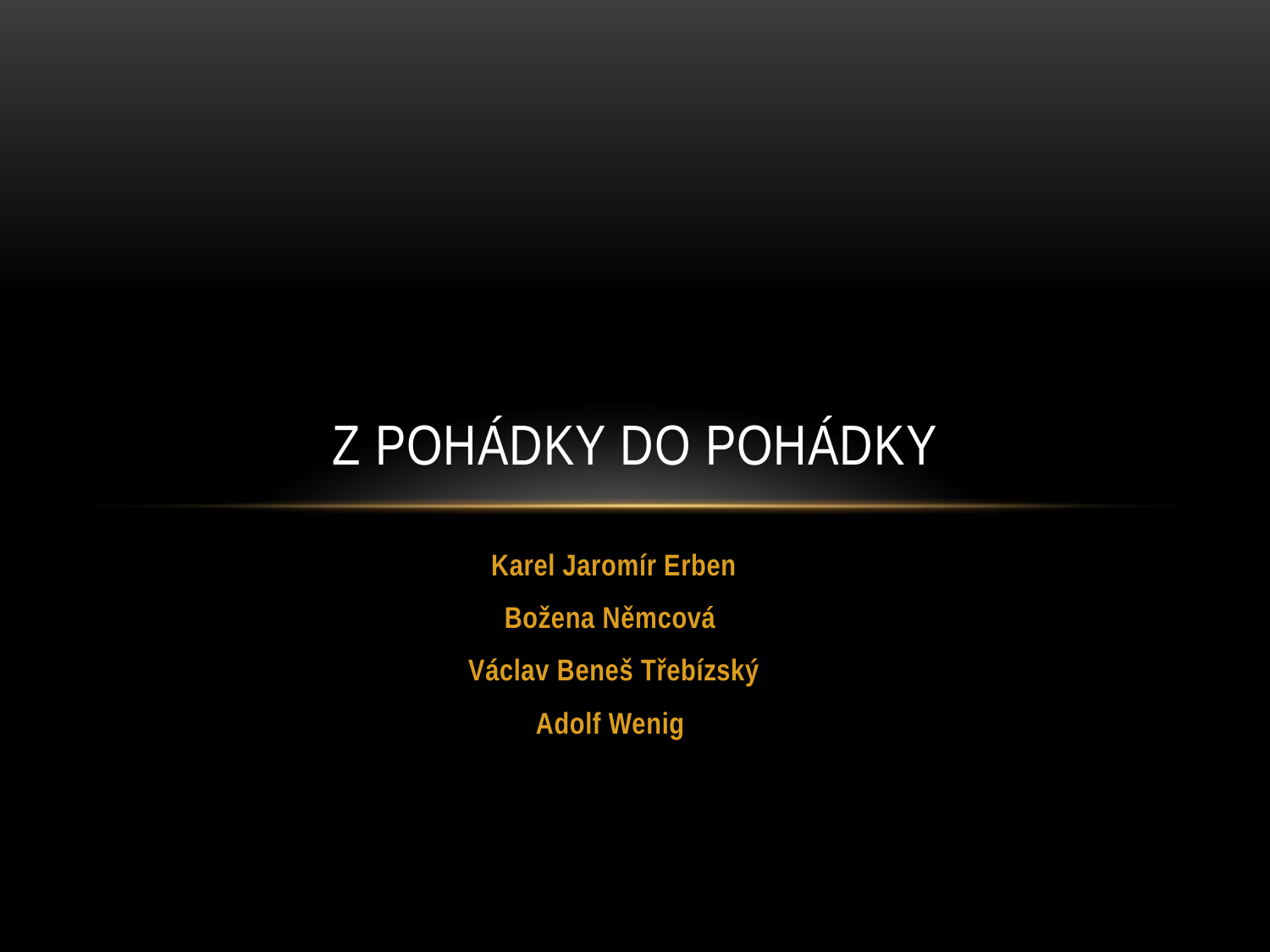

# Z pohádky do pohádky
Karel Jaromír Erben
Božena Němcová
Václav Beneš Třebízský
Adolf Wenig